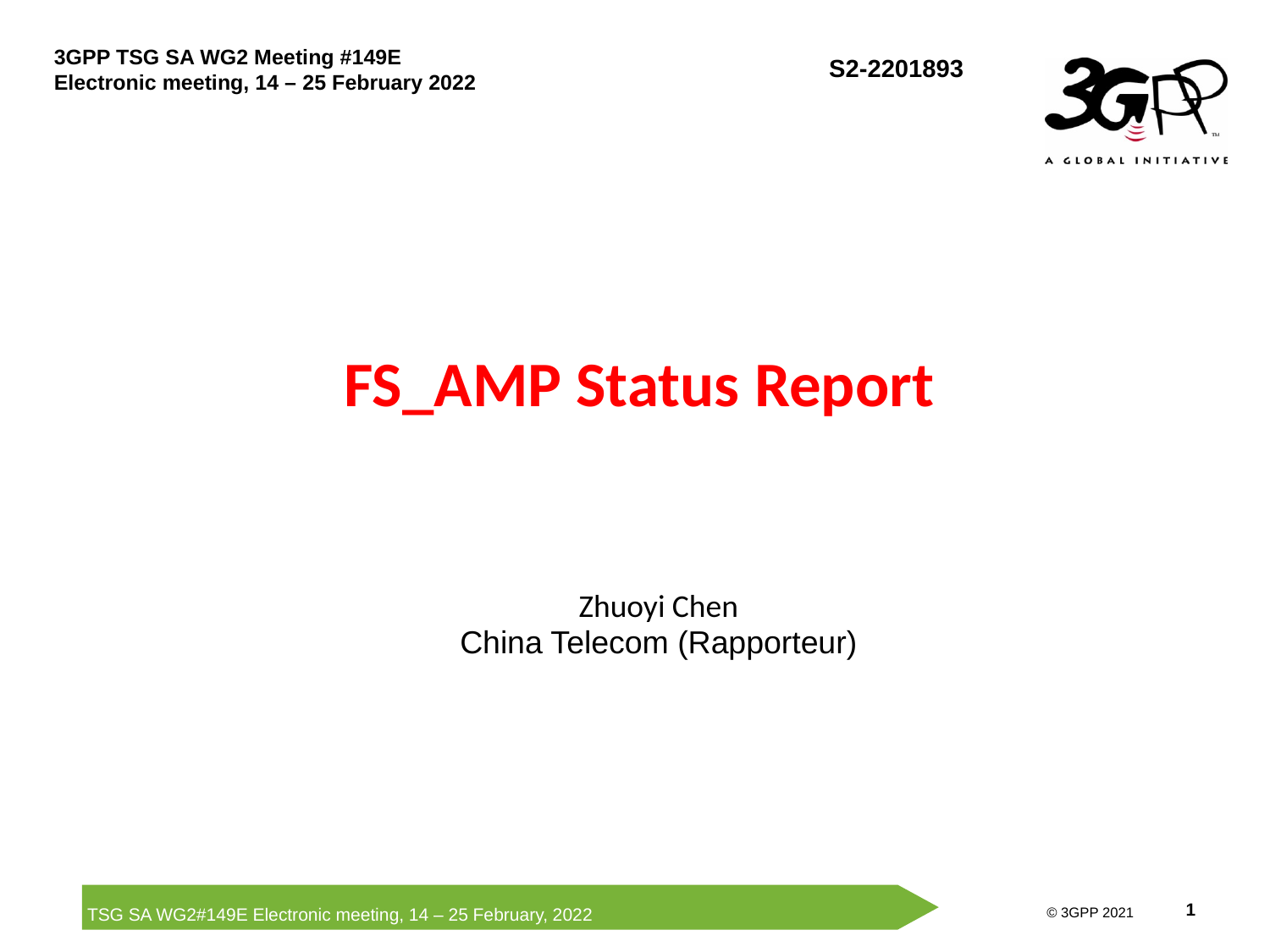

# FS_AMP Status Report
Zhuoyi Chen
China Telecom (Rapporteur)